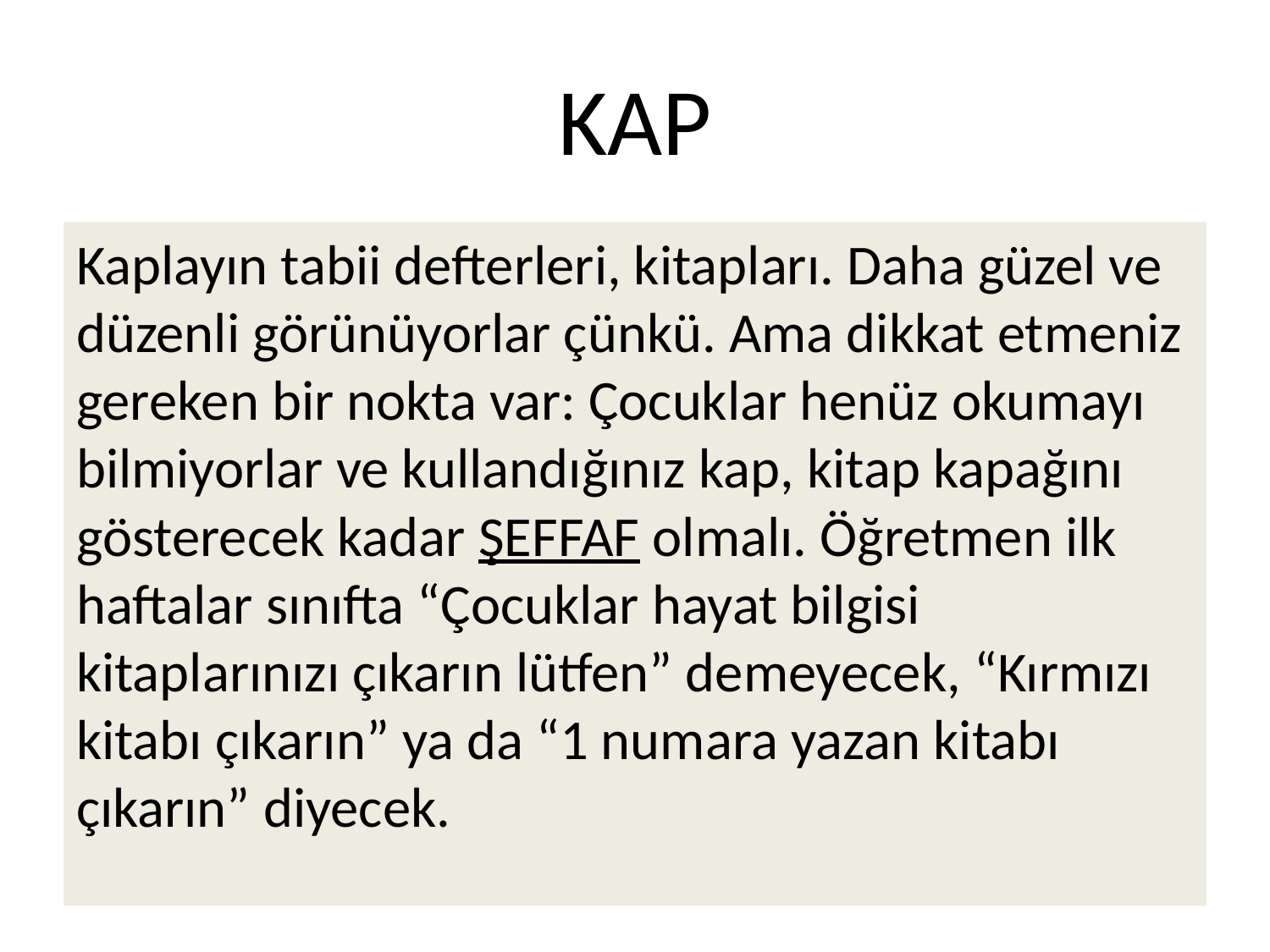

# KAP
Kaplayın tabii defterleri, kitapları. Daha güzel ve düzenli görünüyorlar çünkü. Ama dikkat etmeniz gereken bir nokta var: Çocuklar henüz okumayı bilmiyorlar ve kullandığınız kap, kitap kapağını gösterecek kadar ŞEFFAF olmalı. Öğretmen ilk haftalar sınıfta “Çocuklar hayat bilgisi kitaplarınızı çıkarın lütfen” demeyecek, “Kırmızı kitabı çıkarın” ya da “1 numara yazan kitabı çıkarın” diyecek.